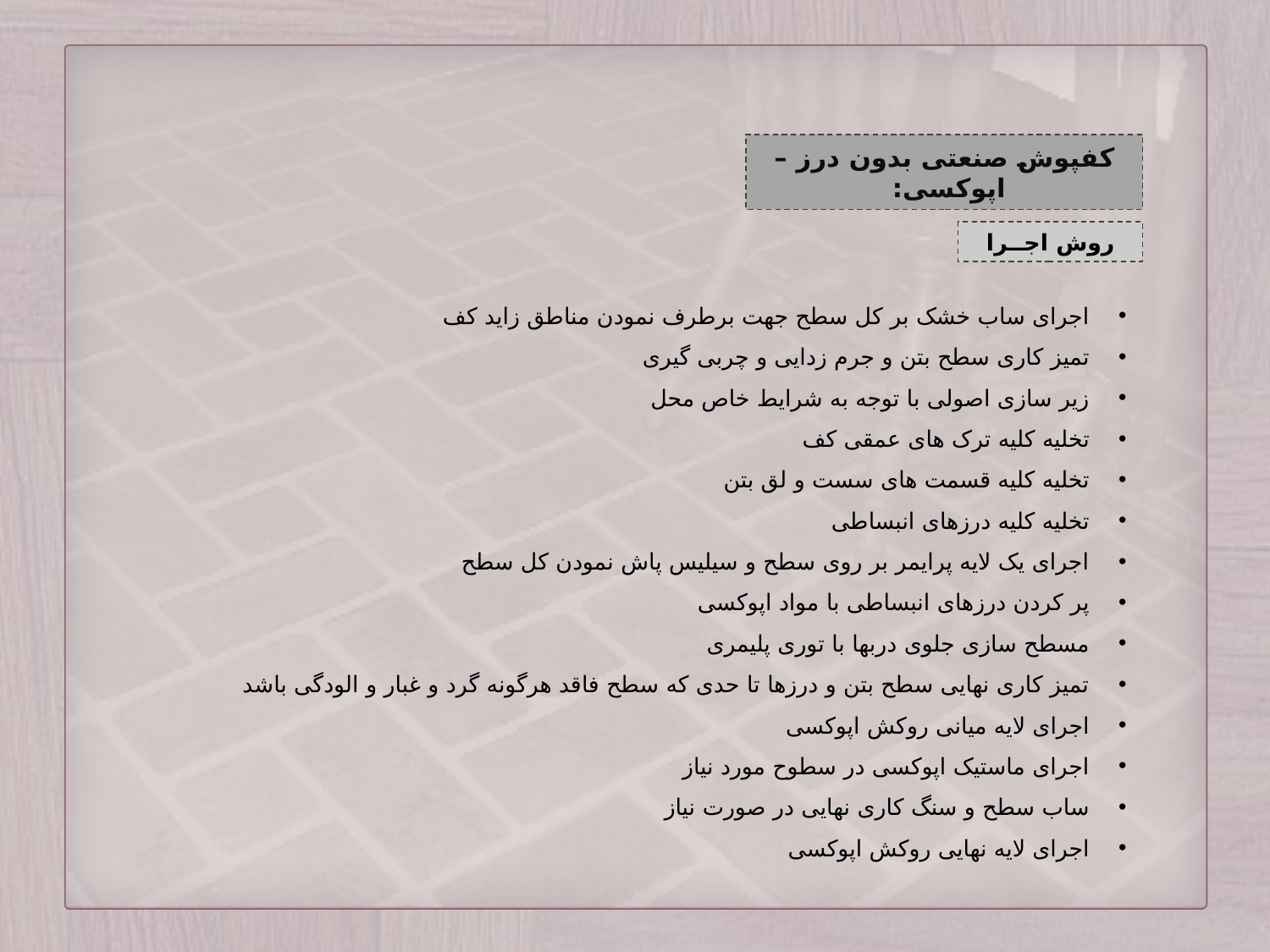

کفپوش صنعتی بدون درز – اپوکسی:
روش اجــرا
اجرای ساب خشک بر کل سطح جهت برطرف نمودن مناطق زاید کف
تمیز کاری سطح بتن و جرم زدایی و چربی گیری
زیر سازی اصولی با توجه به شرایط خاص محل
تخلیه کلیه ترک های عمقی کف
تخلیه کلیه قسمت های سست و لق بتن
تخلیه کلیه درزهای انبساطی
اجرای یک لایه پرایمر بر روی سطح و سیلیس پاش نمودن کل سطح
پر کردن درزهای انبساطی با مواد اپوکسی
مسطح سازی جلوی دربها با توری پلیمری
تمیز کاری نهایی سطح بتن و درزها تا حدی که سطح فاقد هرگونه گرد و غبار و الودگی باشد
اجرای لایه میانی روکش اپوکسی
اجرای ماستیک اپوکسی در سطوح مورد نیاز
ساب سطح و سنگ کاری نهایی در صورت نیاز
اجرای لایه نهایی روکش اپوکسی